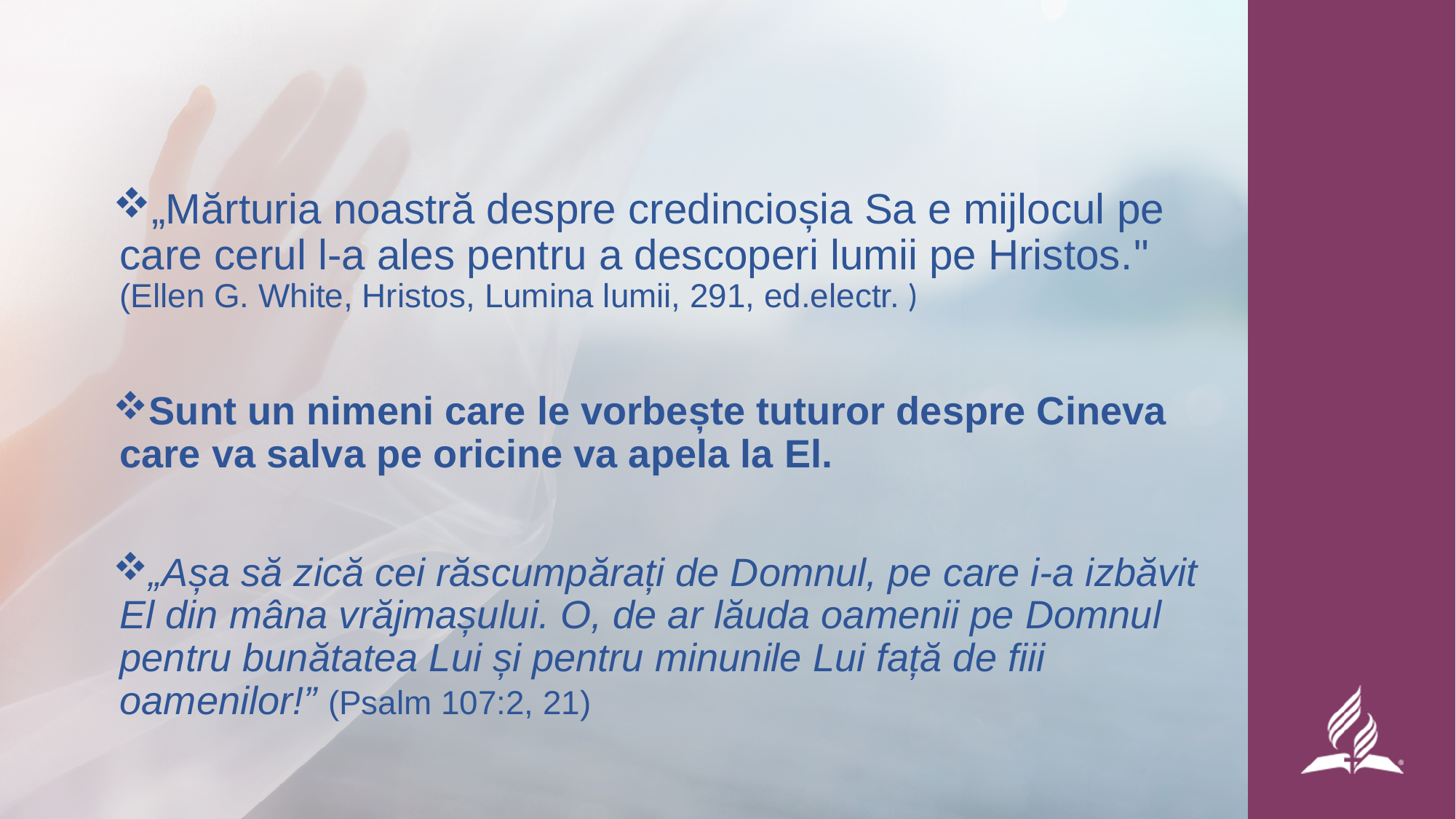

„Mărturia noastră despre credincioșia Sa e mijlocul pe care cerul l-a ales pentru a descoperi lumii pe Hristos." (Ellen G. White, Hristos, Lumina lumii, 291, ed.electr. )

Sunt un nimeni care le vorbește tuturor despre Cineva care va salva pe oricine va apela la El.

„Așa să zică cei răscumpărați de Domnul, pe care i-a izbăvit El din mâna vrăjmașului. O, de ar lăuda oamenii pe Domnul pentru bunătatea Lui și pentru minunile Lui față de fiii oamenilor!” (Psalm 107:2, 21)